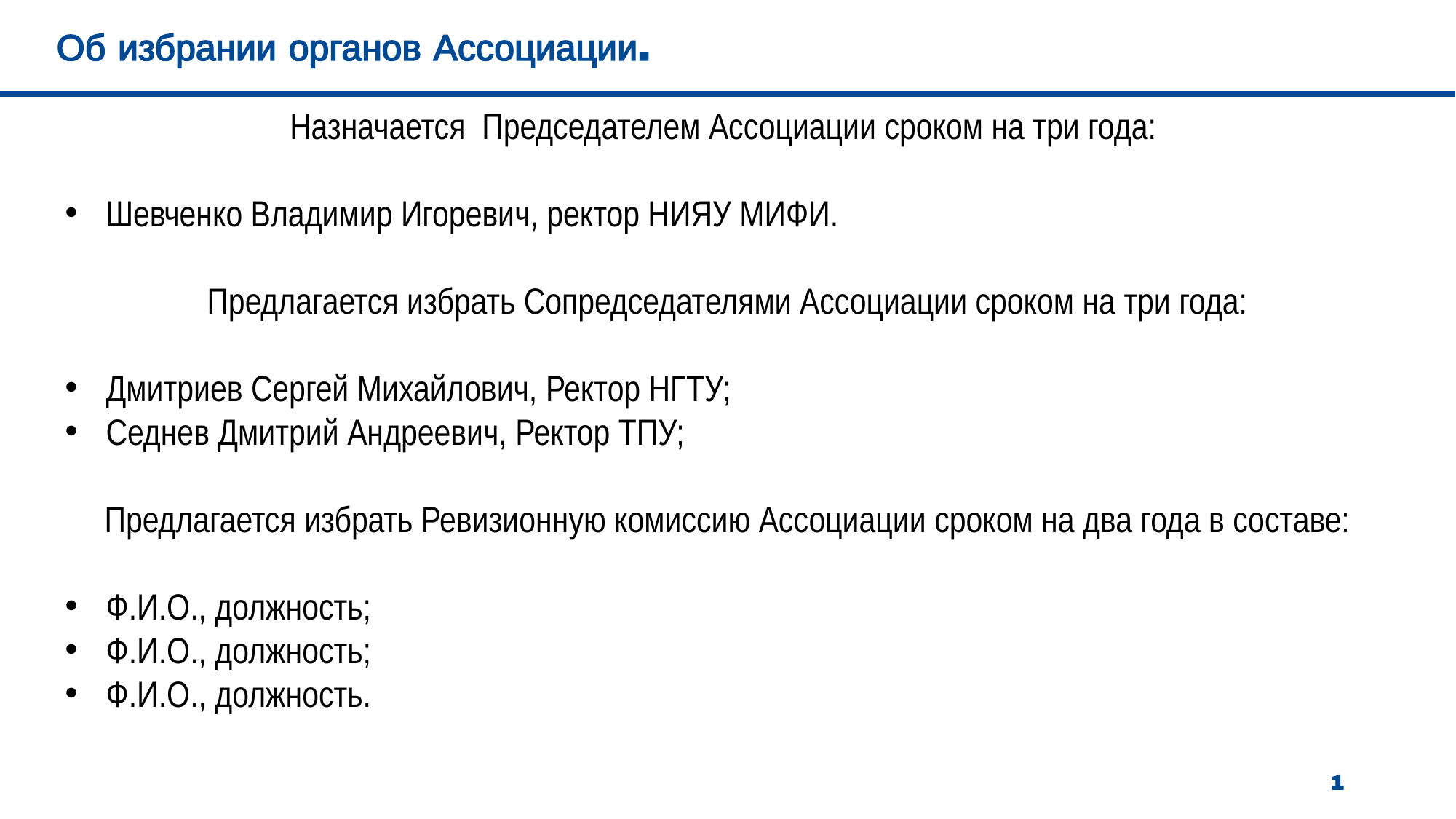

#
Об избрании органов Ассоциации.
Назначается  Председателем Ассоциации сроком на три года:

Шевченко Владимир Игоревич, ректор НИЯУ МИФИ.

Предлагается избрать Сопредседателями Ассоциации сроком на три года:

Дмитриев Сергей Михайлович, Ректор НГТУ;
Седнев Дмитрий Андреевич, Ректор ТПУ;

Предлагается избрать Ревизионную комиссию Ассоциации сроком на два года в составе:

Ф.И.О., должность;
Ф.И.О., должность;
Ф.И.О., должность.
1